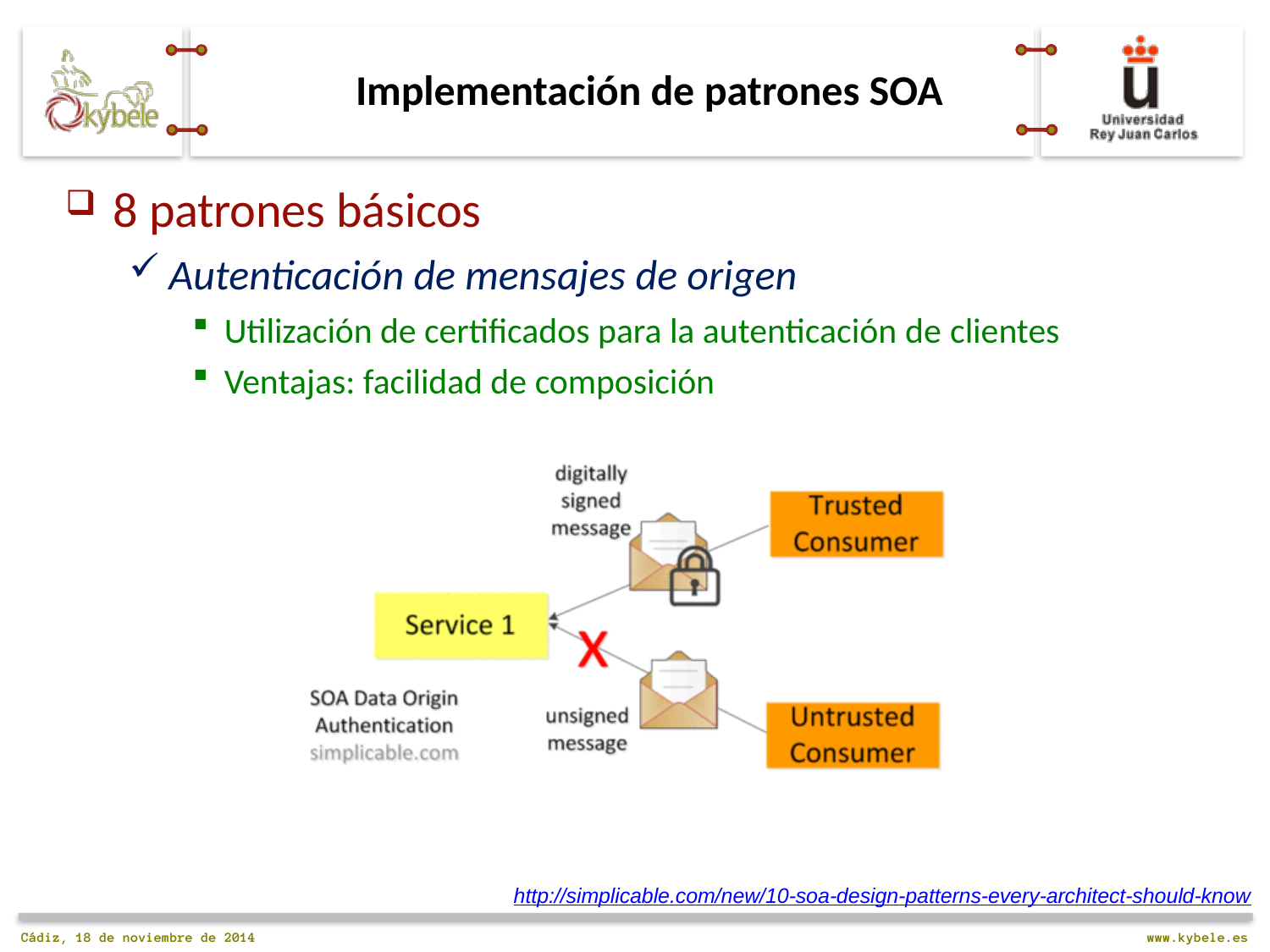

# Implementación de patrones SOA
8 patrones básicos
Autenticación de mensajes de origen
Utilización de certificados para la autenticación de clientes
Ventajas: facilidad de composición

http://simplicable.com/new/10-soa-design-patterns-every-architect-should-know